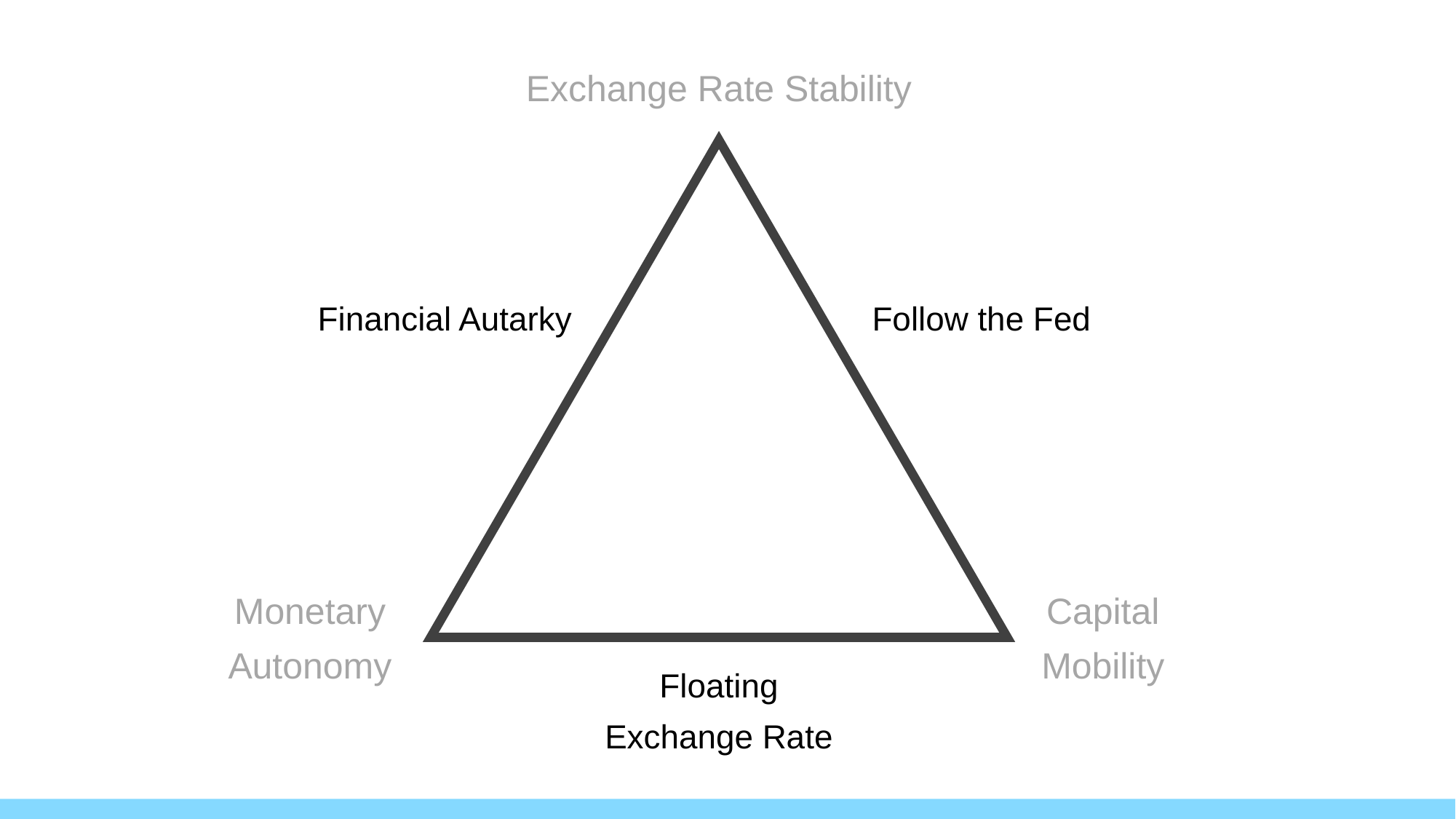

Exchange Rate Stability

Financial Autarky
Follow the Fed
Monetary
Autonomy
Capital
Mobility
Floating
Exchange Rate